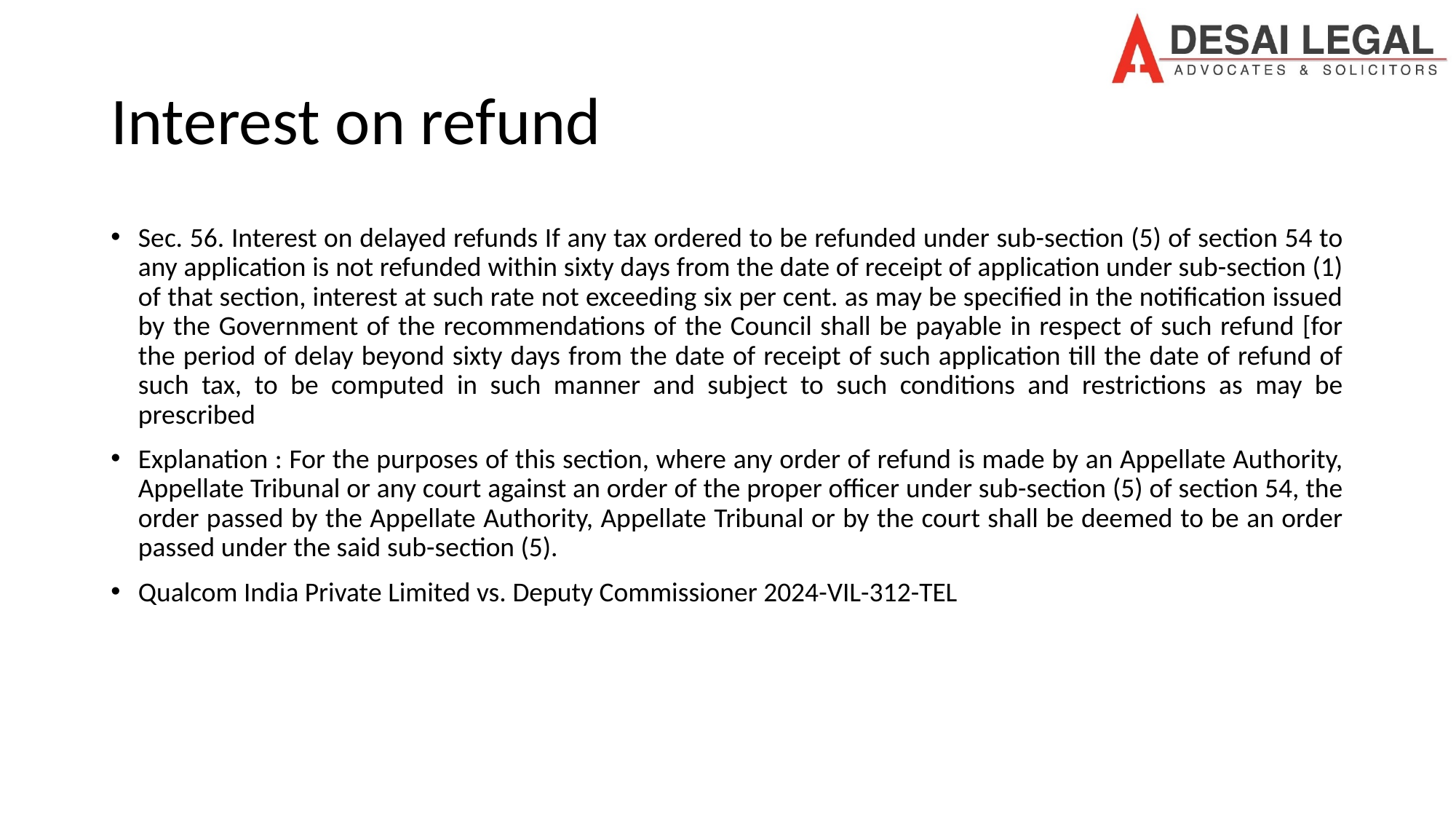

# Interest on refund
Sec. 56. Interest on delayed refunds If any tax ordered to be refunded under sub-section (5) of section 54 to any application is not refunded within sixty days from the date of receipt of application under sub-section (1) of that section, interest at such rate not exceeding six per cent. as may be specified in the notification issued by the Government of the recommendations of the Council shall be payable in respect of such refund [for the period of delay beyond sixty days from the date of receipt of such application till the date of refund of such tax, to be computed in such manner and subject to such conditions and restrictions as may be prescribed
Explanation : For the purposes of this section, where any order of refund is made by an Appellate Authority, Appellate Tribunal or any court against an order of the proper officer under sub-section (5) of section 54, the order passed by the Appellate Authority, Appellate Tribunal or by the court shall be deemed to be an order passed under the said sub-section (5).
Qualcom India Private Limited vs. Deputy Commissioner 2024-VIL-312-TEL